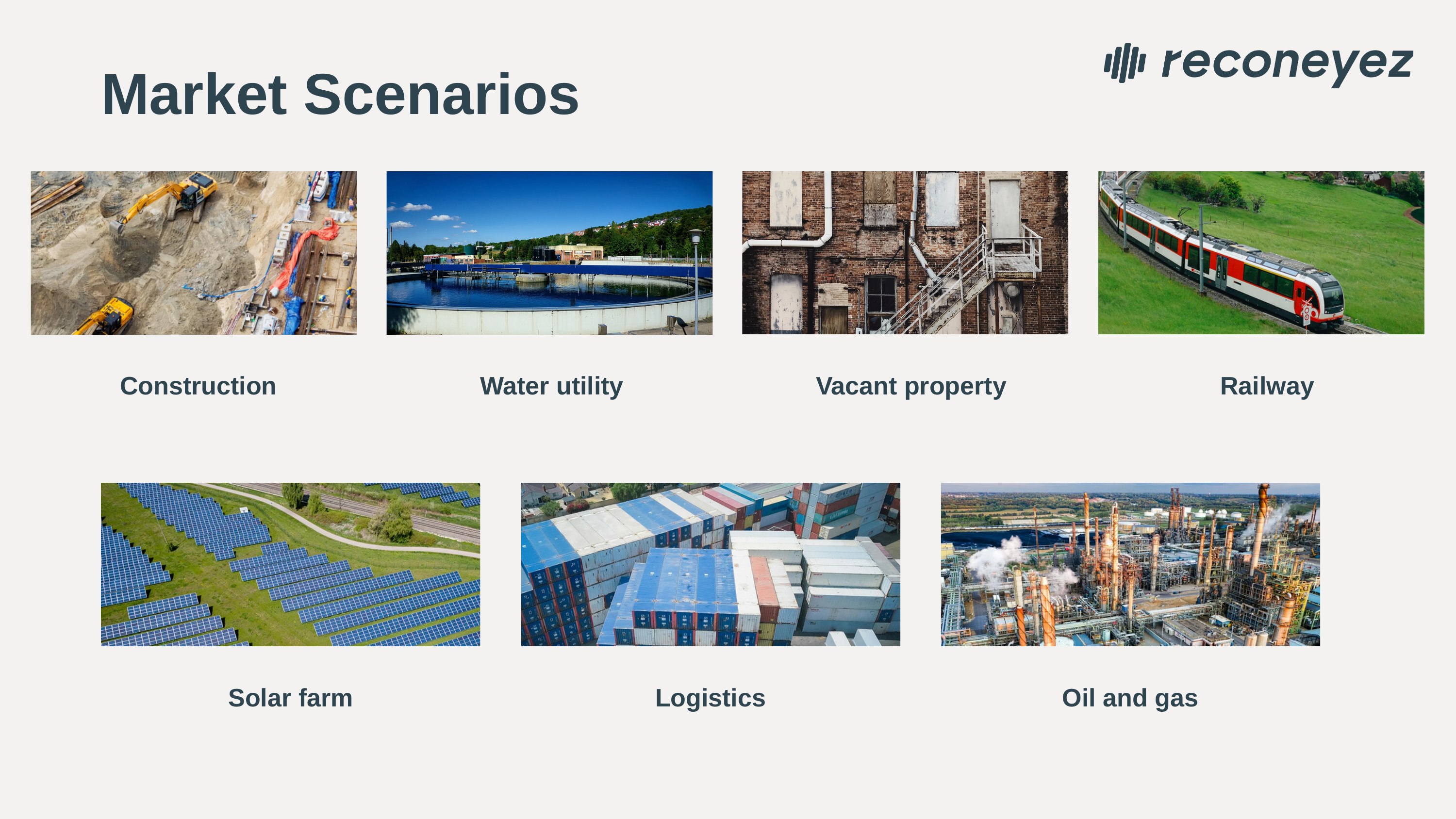

Market Scenarios

Construction
Water utility
Vacant property
Railway

Solar farm
Logistics
Oil and gas